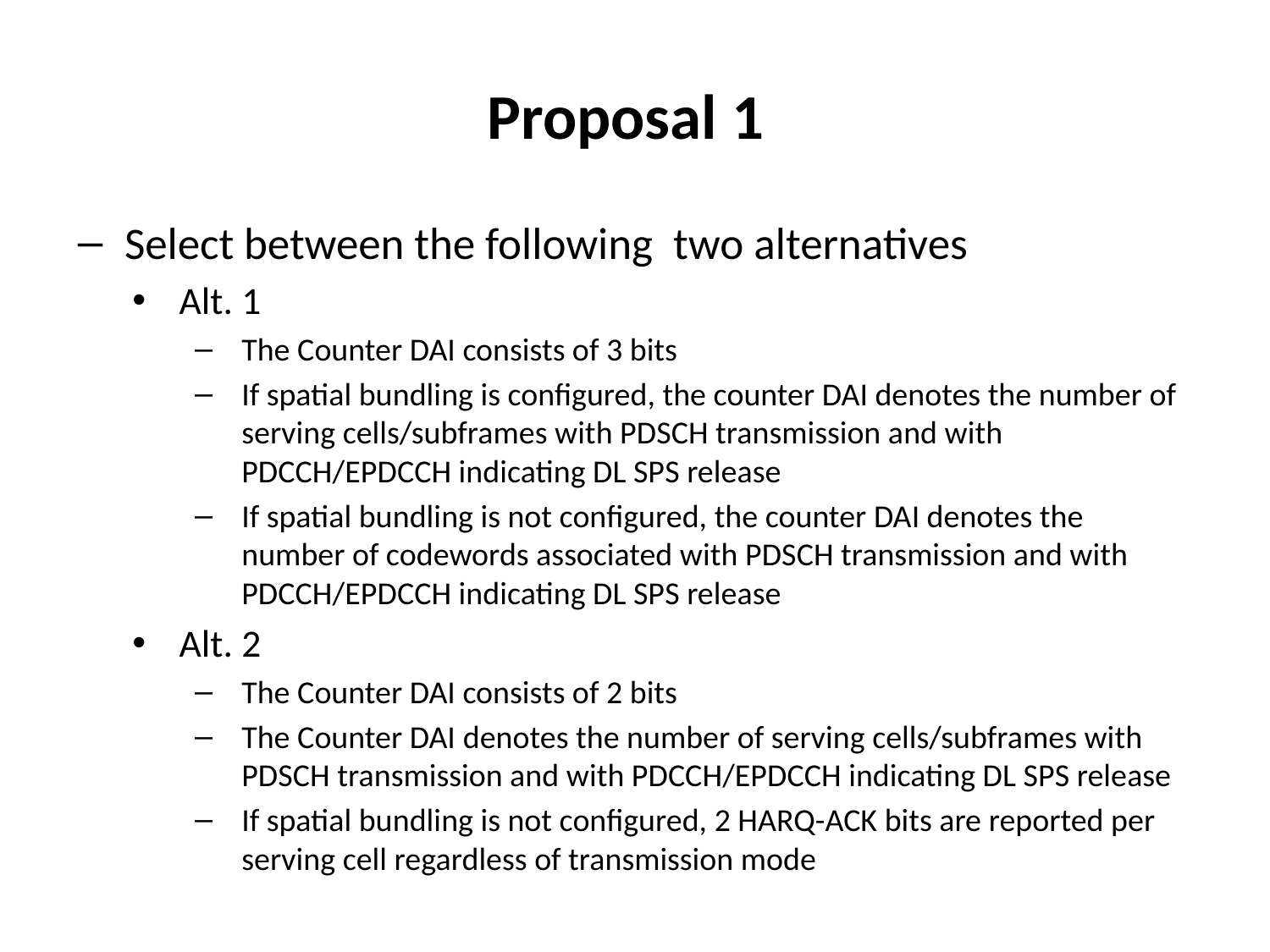

Proposal 1
Select between the following  two alternatives
Alt. 1
The Counter DAI consists of 3 bits
If spatial bundling is configured, the counter DAI denotes the number of serving cells/subframes with PDSCH transmission and with PDCCH/EPDCCH indicating DL SPS release
If spatial bundling is not configured, the counter DAI denotes the number of codewords associated with PDSCH transmission and with PDCCH/EPDCCH indicating DL SPS release
Alt. 2
The Counter DAI consists of 2 bits
The Counter DAI denotes the number of serving cells/subframes with PDSCH transmission and with PDCCH/EPDCCH indicating DL SPS release
If spatial bundling is not configured, 2 HARQ-ACK bits are reported per  serving cell regardless of transmission mode